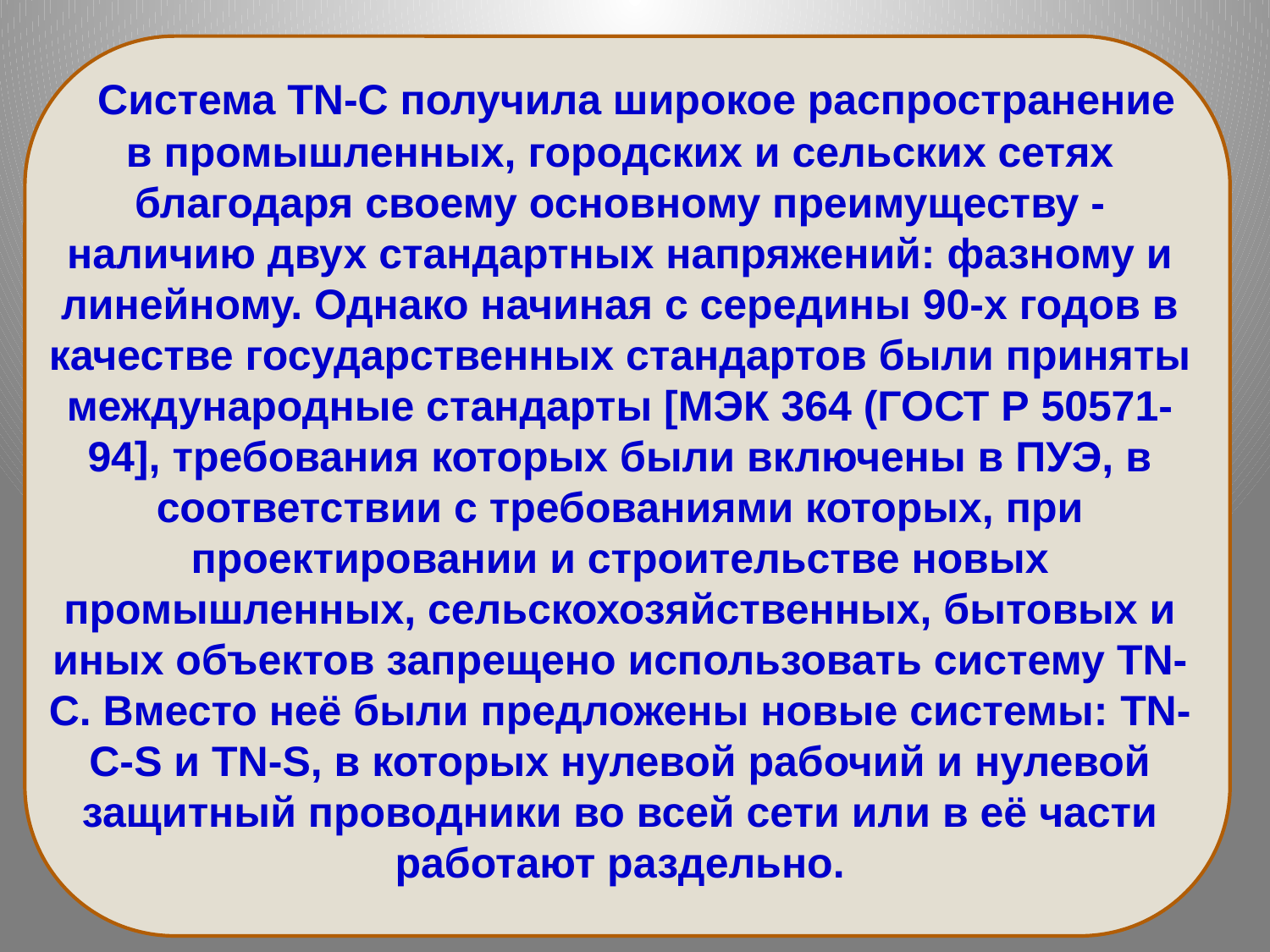

Система TN-C получила широкое распространение
в промышленных, городских и сельских сетях благодаря своему основному преимуществу - наличию двух стандартных напряжений: фазному и линейному. Однако начиная с середины 90-х годов в качестве государственных стандартов были приняты международные стандарты [МЭК 364 (ГОСТ Р 50571-94], требования которых были включены в ПУЭ, в соответствии с требованиями которых, при проектировании и строительстве новых промышленных, сельскохозяйственных, бытовых и иных объектов запрещено использовать систему TN-C. Вместо неё были предложены новые системы: TN-C-S и TN-S, в которых нулевой рабочий и нулевой защитный проводники во всей сети или в её части работают раздельно.